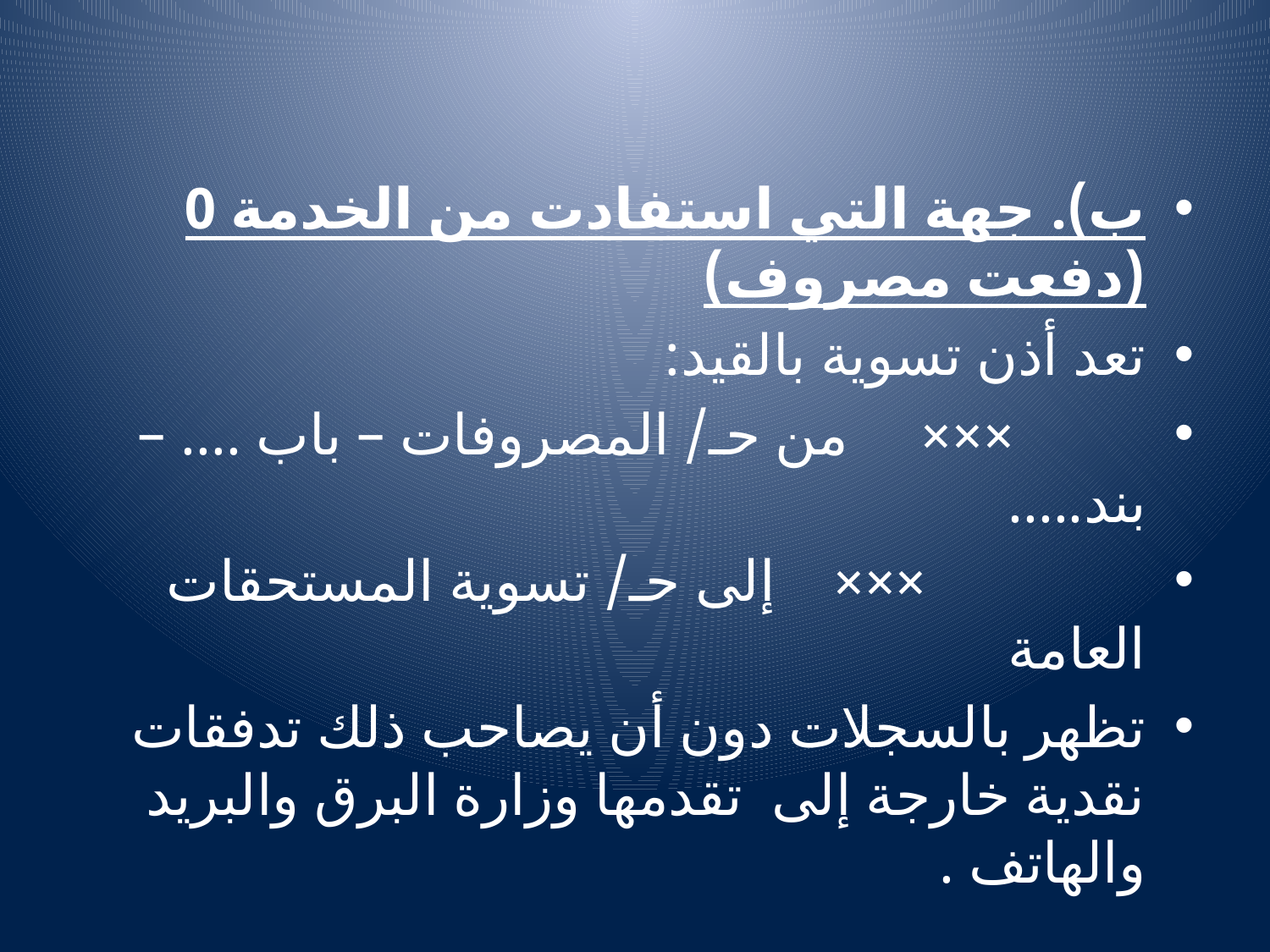

#
ب). جهة التي استفادت من الخدمة 0 (دفعت مصروف)
تعد أذن تسوية بالقيد:
         ×××     من حـ/ المصروفات – باب .... – بند.....
               ×××    إلى حـ/ تسوية المستحقات العامة
تظهر بالسجلات دون أن يصاحب ذلك تدفقات نقدية خارجة إلى  تقدمها وزارة البرق والبريد والهاتف .